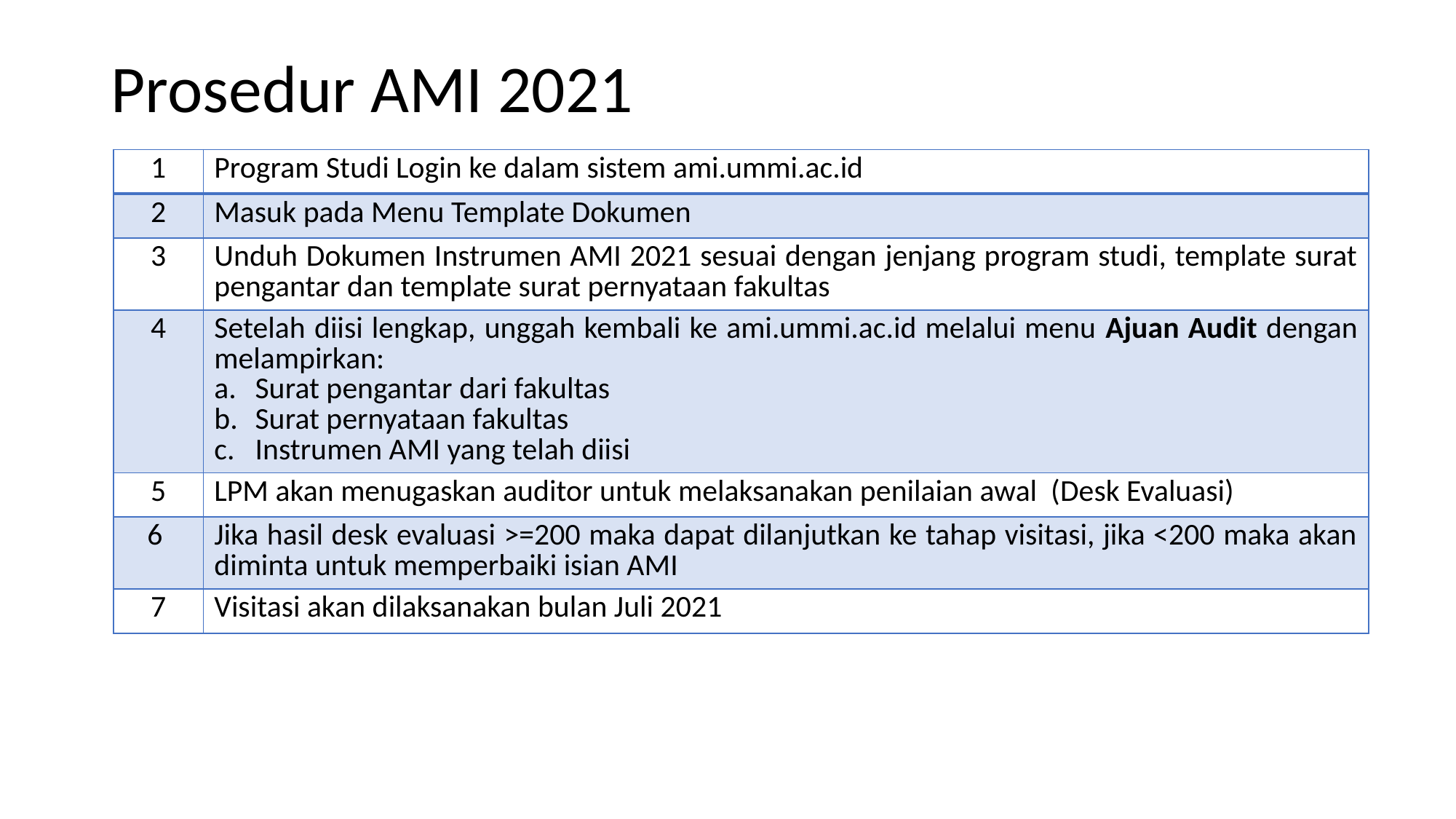

# Prosedur AMI 2021
| 1 | Program Studi Login ke dalam sistem ami.ummi.ac.id |
| --- | --- |
| 2 | Masuk pada Menu Template Dokumen |
| 3 | Unduh Dokumen Instrumen AMI 2021 sesuai dengan jenjang program studi, template surat pengantar dan template surat pernyataan fakultas |
| 4 | Setelah diisi lengkap, unggah kembali ke ami.ummi.ac.id melalui menu Ajuan Audit dengan melampirkan: Surat pengantar dari fakultas Surat pernyataan fakultas Instrumen AMI yang telah diisi |
| 5 | LPM akan menugaskan auditor untuk melaksanakan penilaian awal (Desk Evaluasi) |
| 6 | Jika hasil desk evaluasi >=200 maka dapat dilanjutkan ke tahap visitasi, jika <200 maka akan diminta untuk memperbaiki isian AMI |
| 7 | Visitasi akan dilaksanakan bulan Juli 2021 |